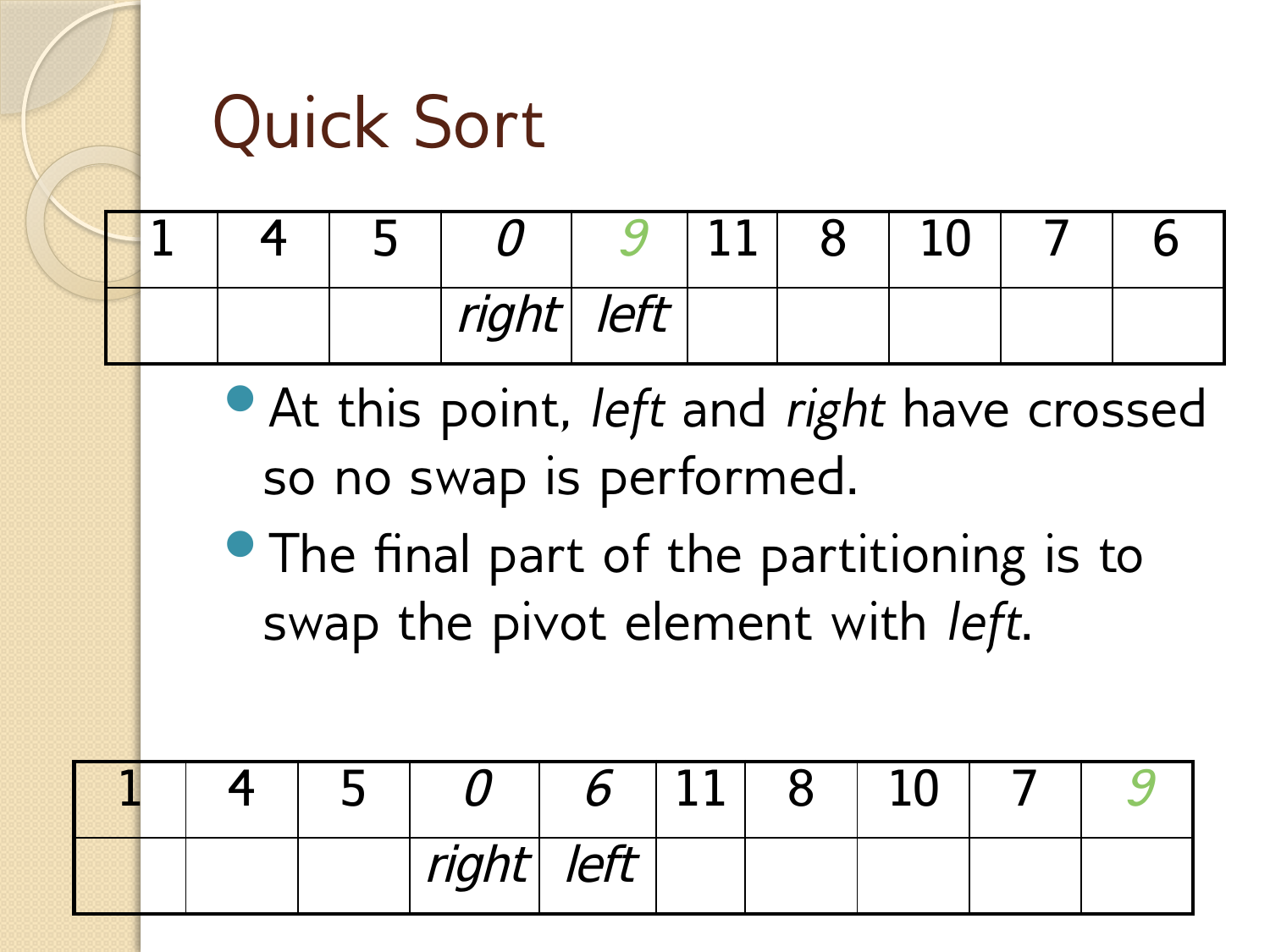

# Quick Sort

At this point, left and right have crossed so no swap is performed.
The final part of the partitioning is to swap the pivot element with left.
| 1 | 4 | 5 | 0 | 9 | 11 | 8 | 10 | 7 | 6 |
| --- | --- | --- | --- | --- | --- | --- | --- | --- | --- |
|  |  |  | right | left |  |  |  |  |  |
| 1 | 4 | 5 | 0 | 6 | 11 | 8 | 10 | 7 | 9 |
| --- | --- | --- | --- | --- | --- | --- | --- | --- | --- |
|  |  |  | right | left |  |  |  |  |  |